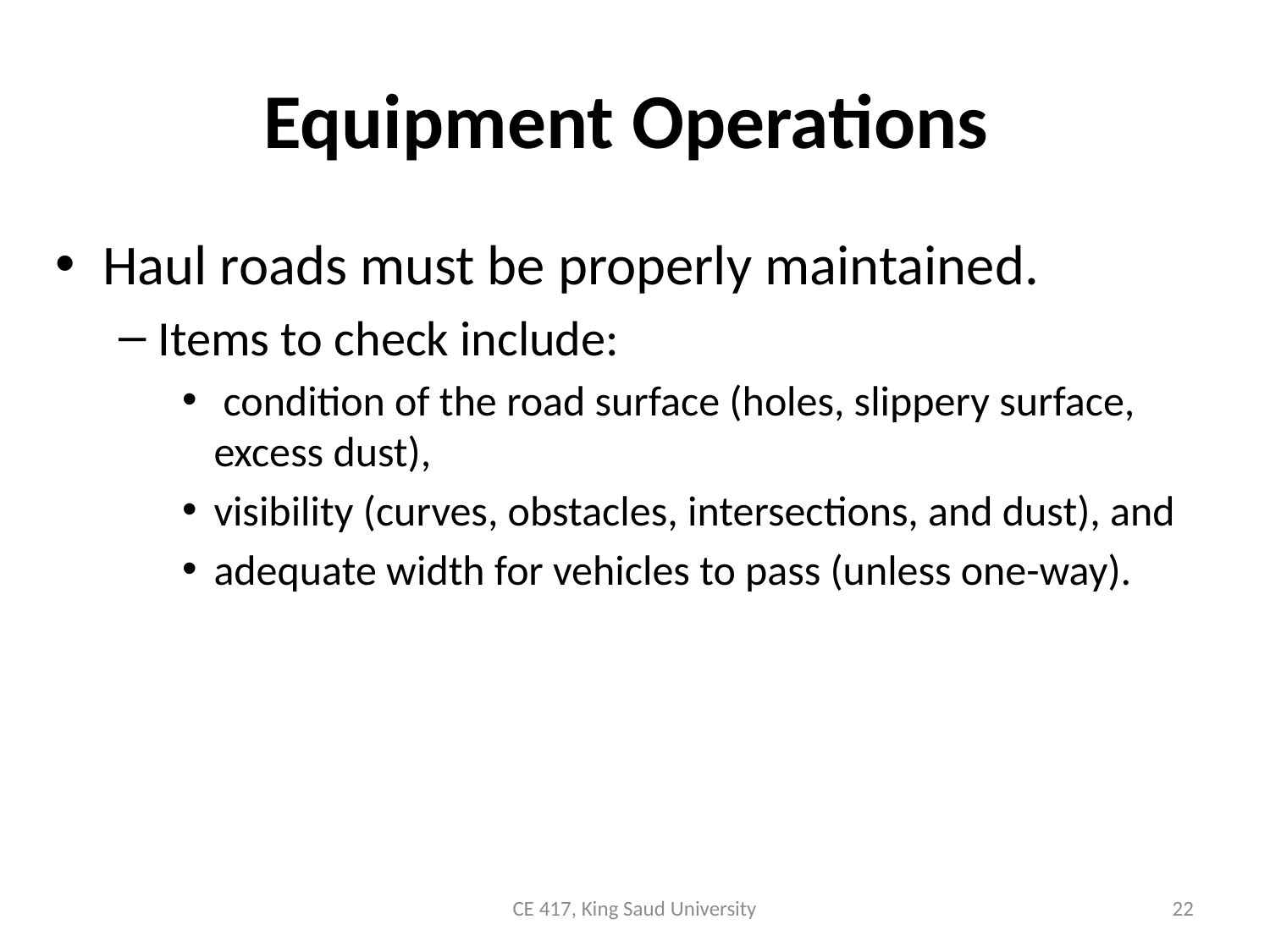

# Equipment Operations
Haul roads must be properly maintained.
Items to check include:
 condition of the road surface (holes, slippery surface, excess dust),
visibility (curves, obstacles, intersections, and dust), and
adequate width for vehicles to pass (unless one-way).
CE 417, King Saud University
22